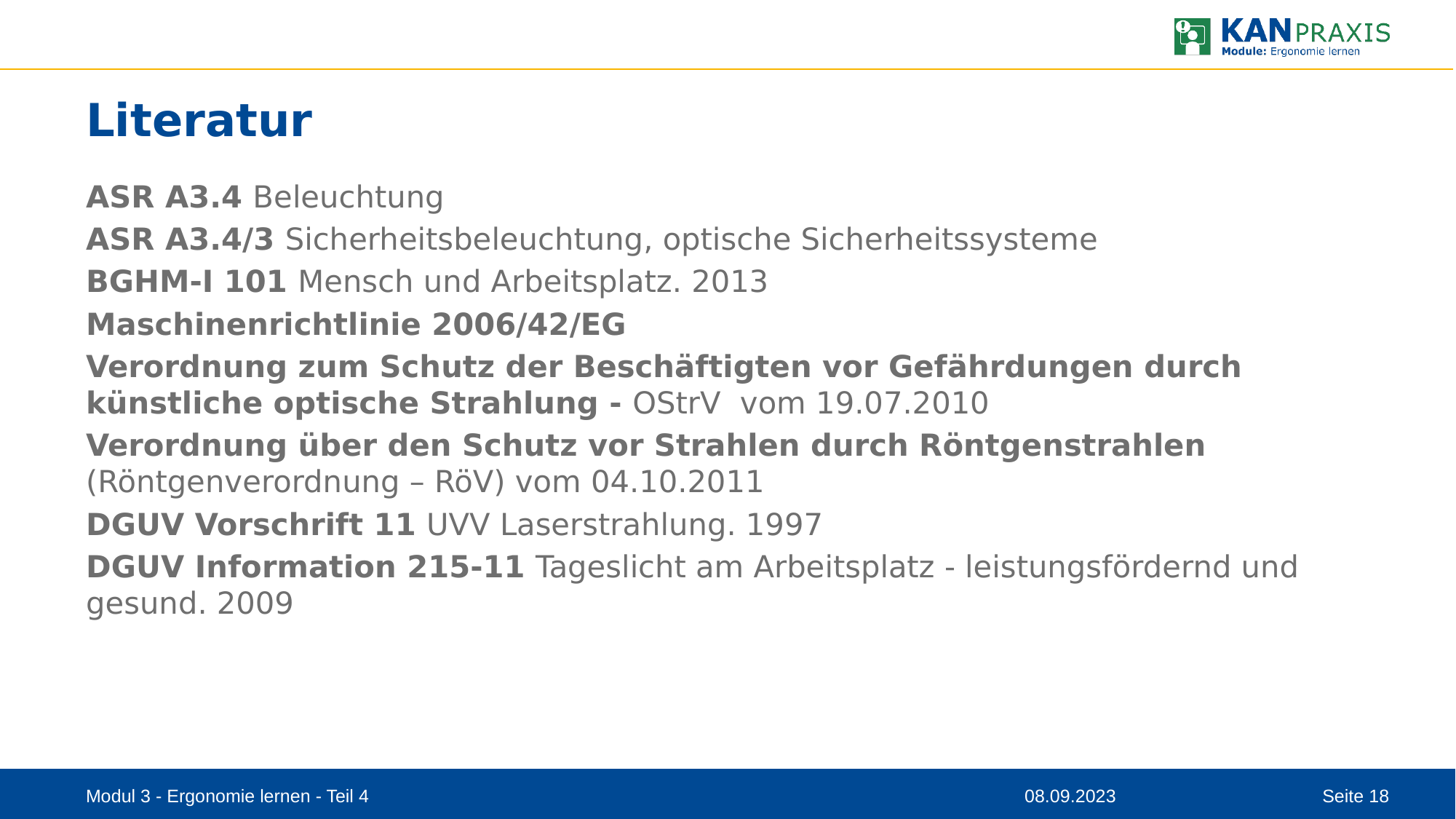

# Literatur
ASR A3.4 Beleuchtung
ASR A3.4/3 Sicherheitsbeleuchtung, optische Sicherheitssysteme
BGHM-I 101 Mensch und Arbeitsplatz. 2013
Maschinenrichtlinie 2006/42/EG
Verordnung zum Schutz der Beschäftigten vor Gefährdungen durch künstliche optische Strahlung - OStrV  vom 19.07.2010
Verordnung über den Schutz vor Strahlen durch Röntgenstrahlen
(Röntgenverordnung – RöV) vom 04.10.2011
DGUV Vorschrift 11 UVV Laserstrahlung. 1997
DGUV Information 215-11 Tageslicht am Arbeitsplatz - leistungsfördernd und gesund. 2009

Modul 3 - Ergonomie lernen - Teil 4
08.09.2023
Seite 18